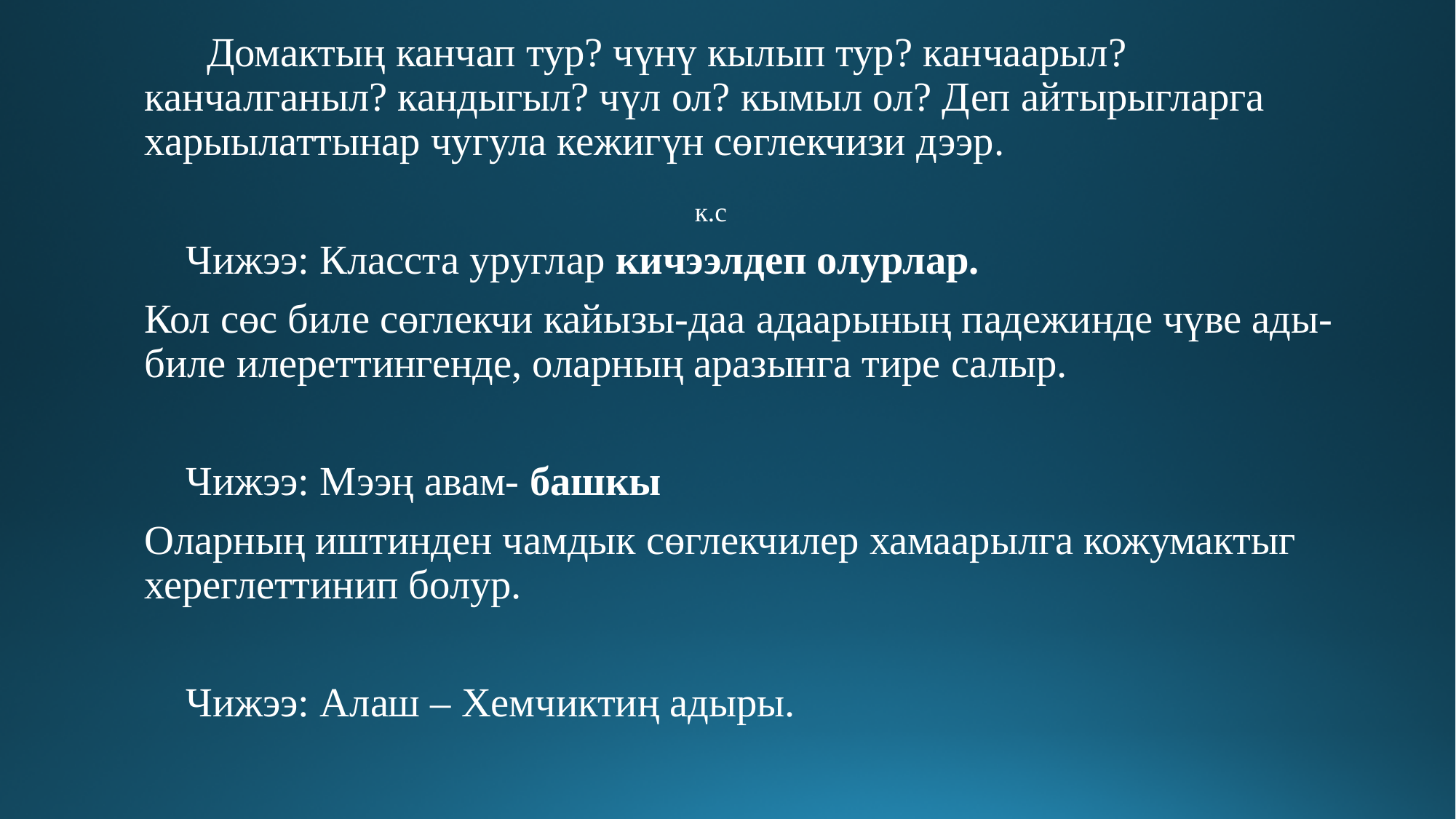

Домактың канчап тур? чүнү кылып тур? канчаарыл? канчалганыл? кандыгыл? чүл ол? кымыл ол? Деп айтырыгларга харыылаттынар чугула кежигүн сөглекчизи дээр.

    Чижээ: Класста уруглар кичээлдеп олурлар.
Кол сөс биле сөглекчи кайызы-даа адаарының падежинде чүве ады-биле илереттингенде, оларның аразынга тире салыр.

    Чижээ: Мээң авам- башкы
Оларның иштинден чамдык сөглекчилер хамаарылга кожумактыг хереглеттинип болур.

    Чижээ: Алаш – Хемчиктиң адыры.
к.с